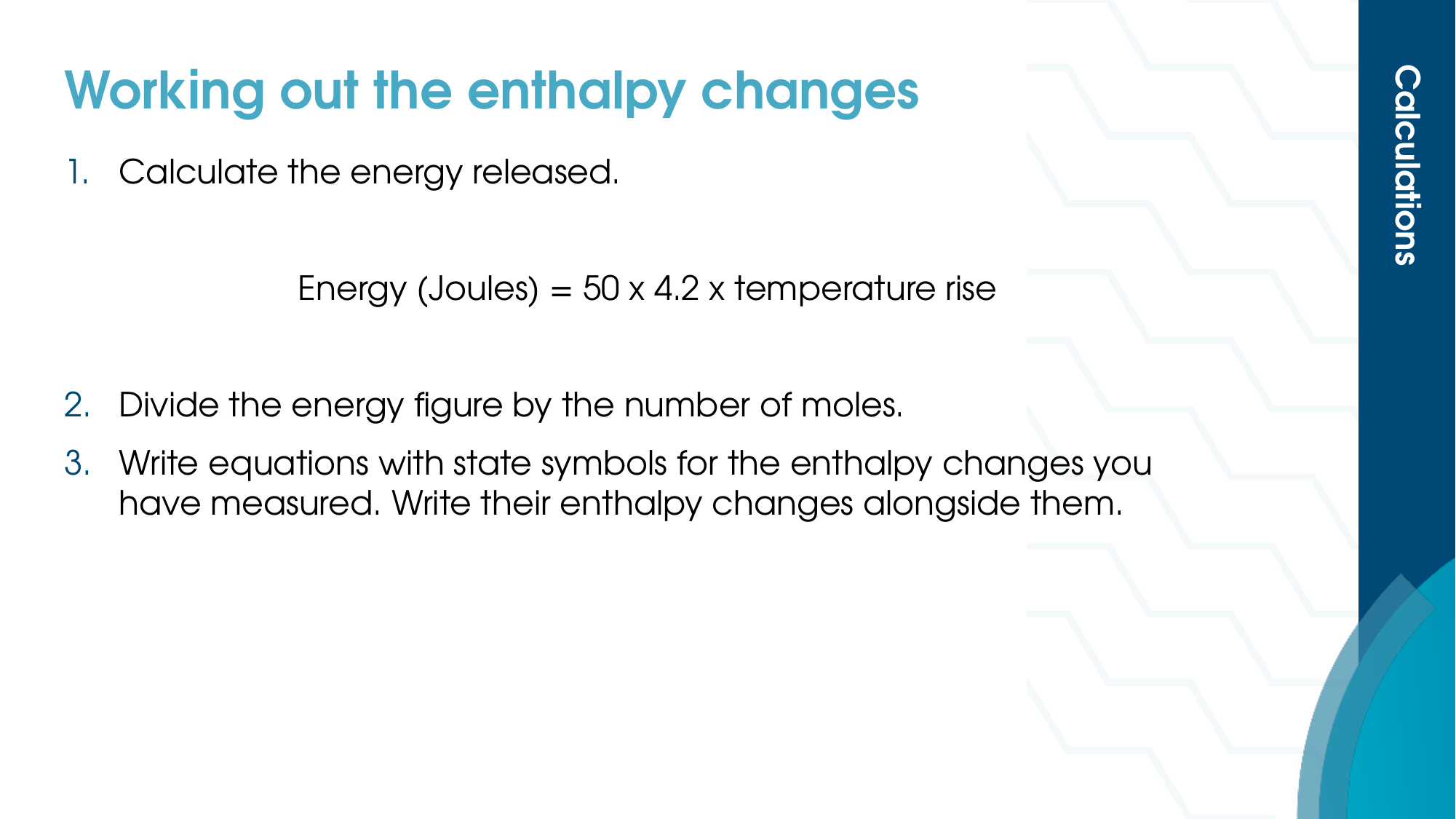

# Working out the enthalpy changes
Calculations
Calculate the energy released.

Energy (Joules) = 50 x 4.2 x temperature rise

Divide the energy figure by the number of moles.
Write equations with state symbols for the enthalpy changes you have measured. Write their enthalpy changes alongside them.